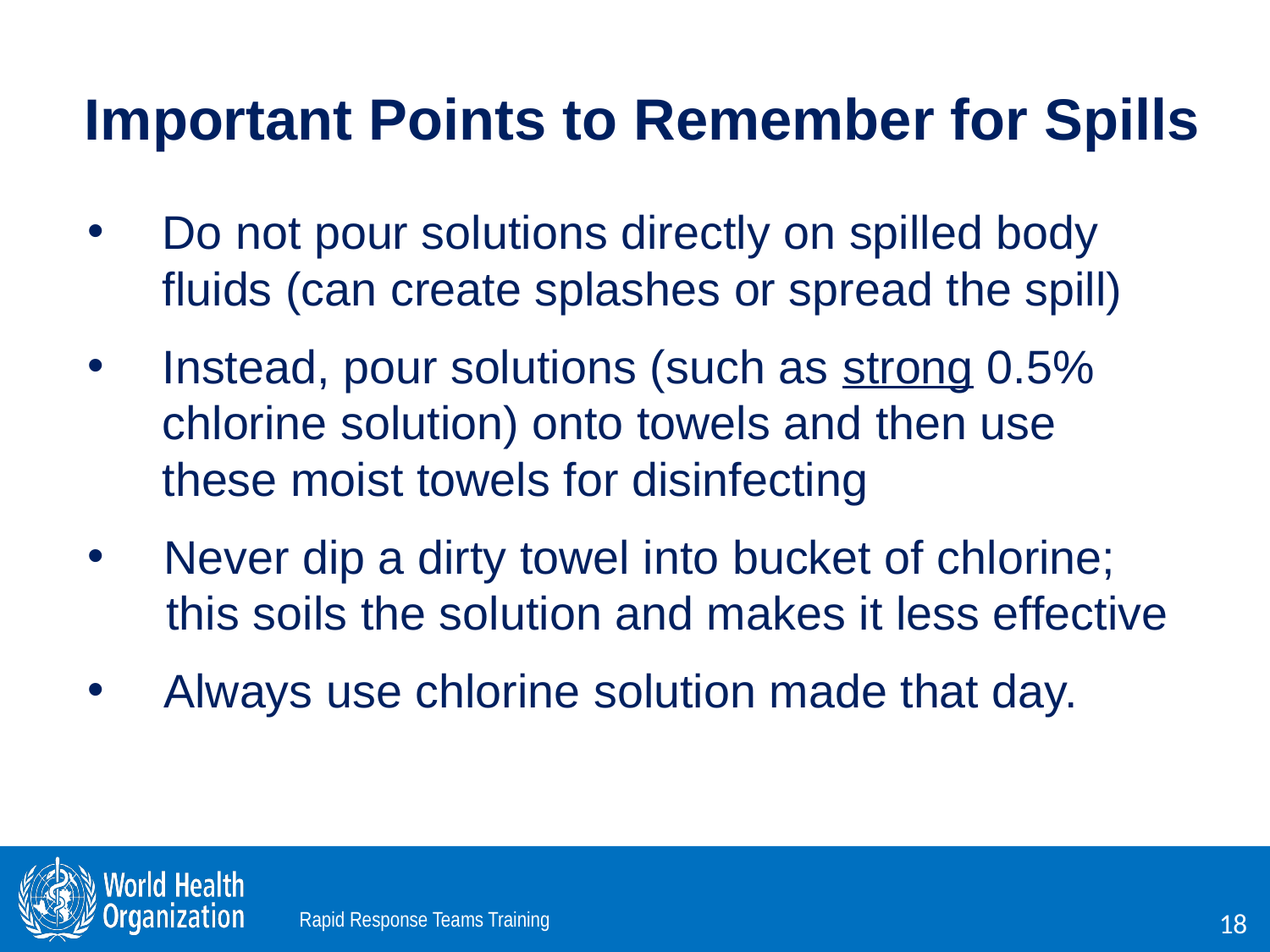

Important Points to Remember for Spills
Do not pour solutions directly on spilled body fluids (can create splashes or spread the spill)
Instead, pour solutions (such as strong 0.5% chlorine solution) onto towels and then use these moist towels for disinfecting
 Never dip a dirty towel into bucket of chlorine;
      this soils the solution and makes it less effective
 Always use chlorine solution made that day.